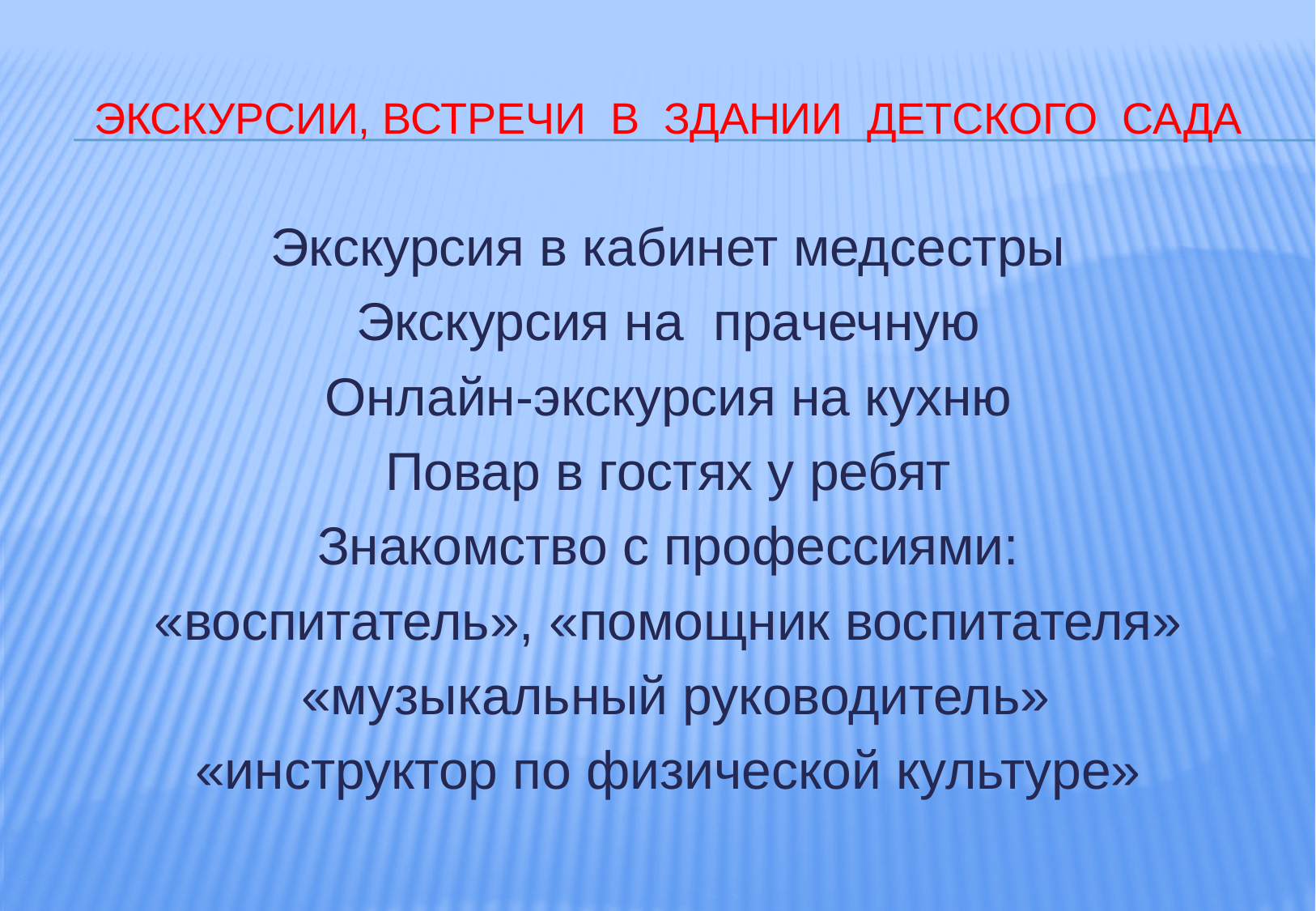

# Экскурсии, встречи  в  здании  детского  сада
Экскурсия в кабинет медсестры
Экскурсия на  прачечную
Онлайн-экскурсия на кухню
Повар в гостях у ребят
Знакомство с профессиями:
«воспитатель», «помощник воспитателя»
 «музыкальный руководитель»
«инструктор по физической культуре»